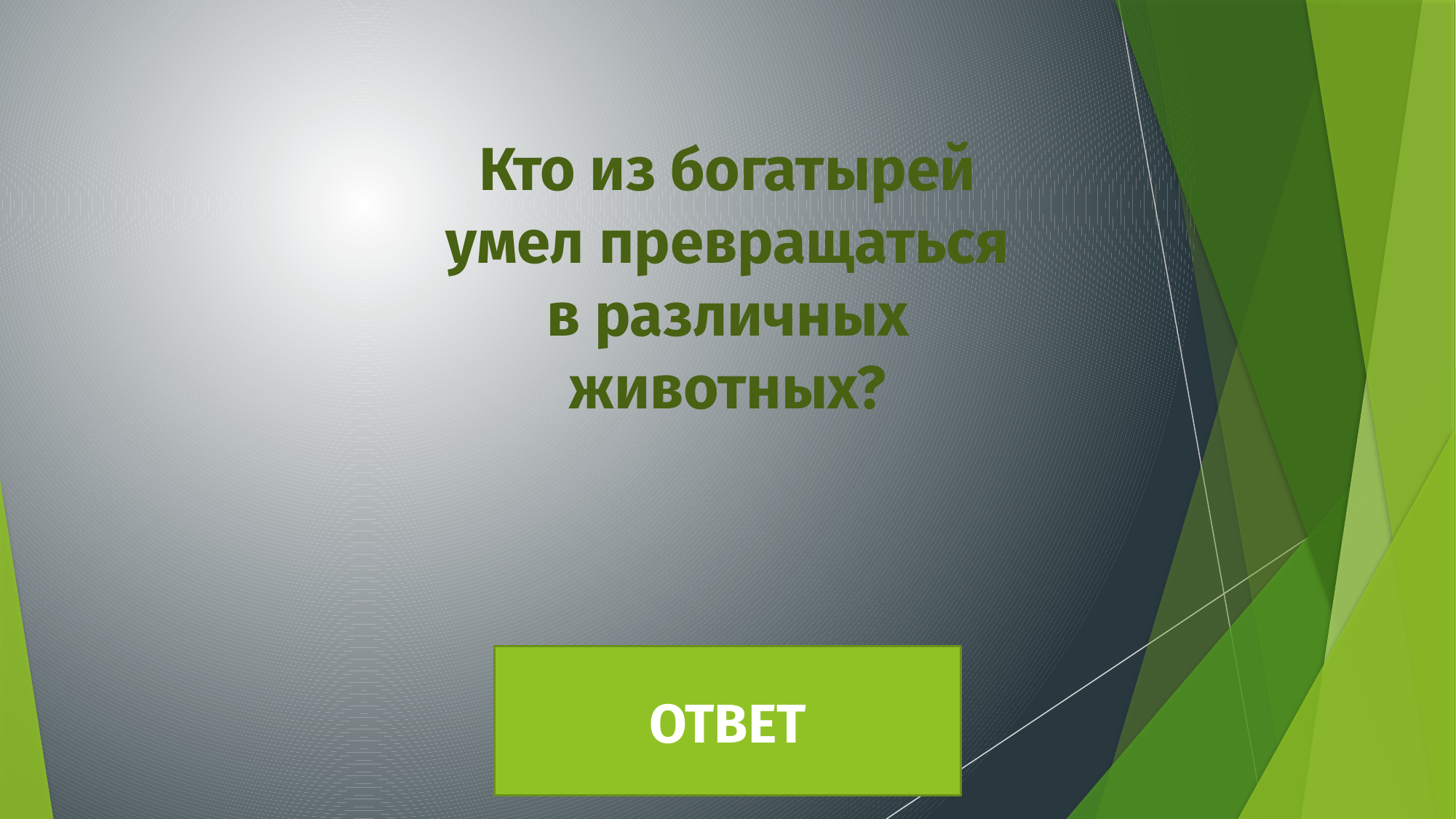

Кто из богатырей умел превращаться в различных животных?